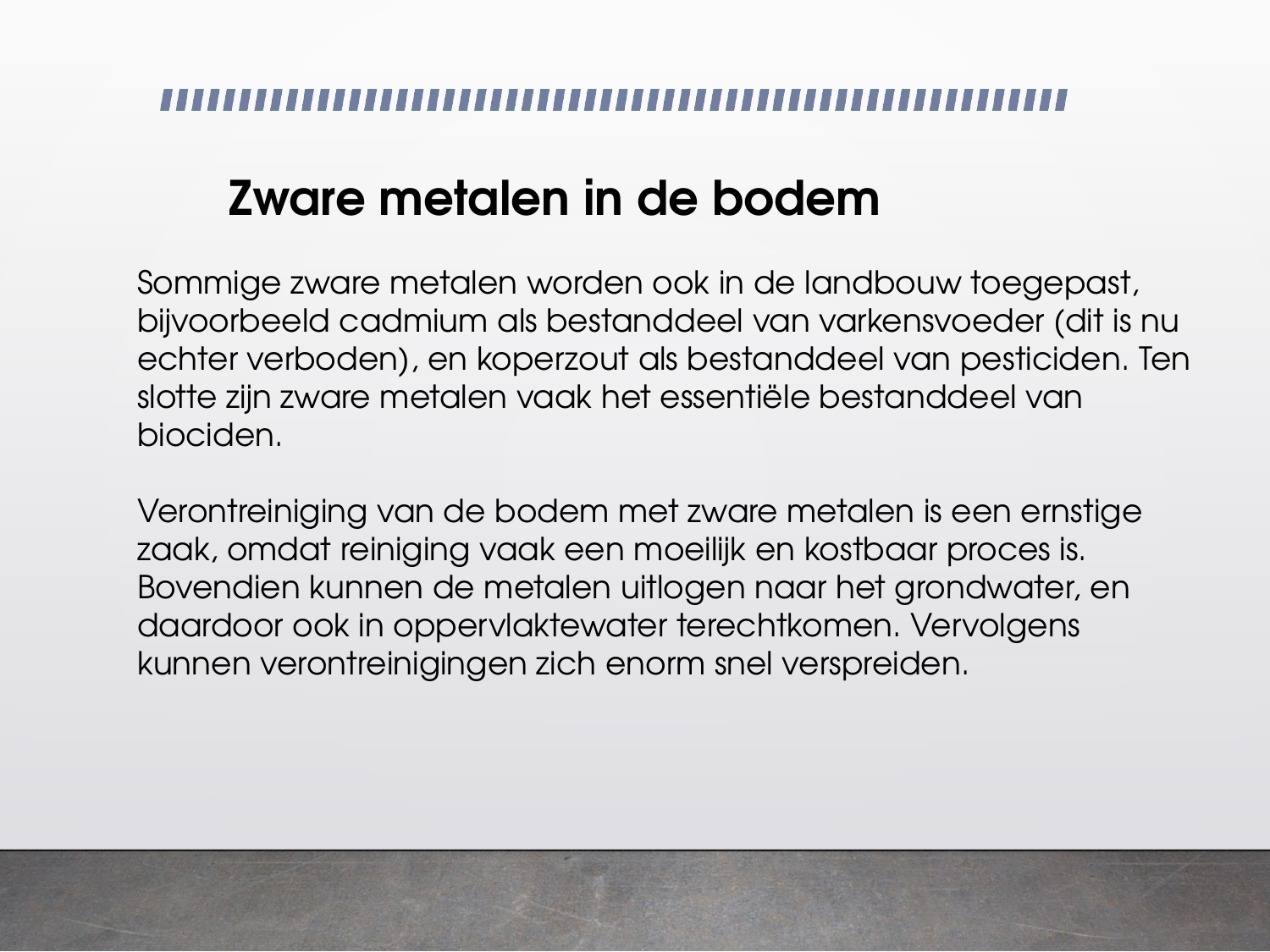

# Zware metalen in de bodem
Sommige zware metalen worden ook in de landbouw toegepast, bijvoorbeeld cadmium als bestanddeel van varkensvoeder (dit is nu echter verboden), en koperzout als bestanddeel van pesticiden. Ten slotte zijn zware metalen vaak het essentiële bestanddeel van biociden.

Verontreiniging van de bodem met zware metalen is een ernstige zaak, omdat reiniging vaak een moeilijk en kostbaar proces is. Bovendien kunnen de metalen uitlogen naar het grondwater, en daardoor ook in oppervlaktewater terechtkomen. Vervolgens kunnen verontreinigingen zich enorm snel verspreiden.